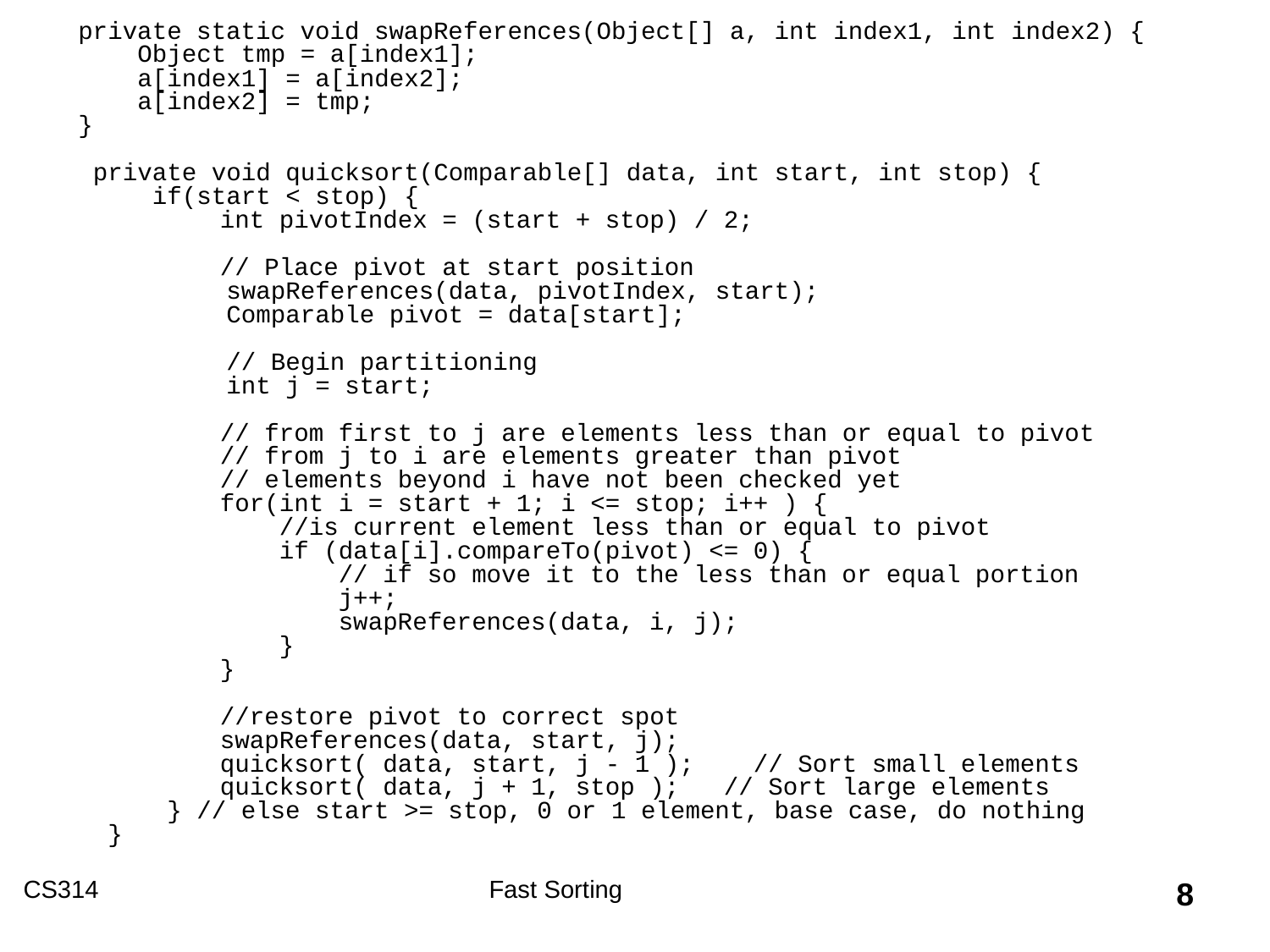

private static void swapReferences(Object[] a, int index1, int index2) {
       Object tmp = a[index1];
       a[index1] = a[index2];
       a[index2] = tmp;
   }

    private void quicksort(Comparable[] data, int start, int stop) {
        if(start < stop) {
	    int pivotIndex = (start + stop) / 2;

	    // Place pivot at start position
             swapReferences(data, pivotIndex, start);
             Comparable pivot = data[start];

             // Begin partitioning
             int j = start;

	    // from first to j are elements less than or equal to pivot
   	    // from j to i are elements greater than pivot
	    // elements beyond i have not been checked yet
	    for(int i = start + 1; i <= stop; i++ ) {
	        //is current element less than or equal to pivot
	        if (data[i].compareTo(pivot) <= 0) {
	            // if so move it to the less than or equal portion
	            j++;
	            swapReferences(data, i, j);
	        }
	    }

	    //restore pivot to correct spot
	    swapReferences(data, start, j);
	    quicksort( data, start, j - 1 );    // Sort small elements
	    quicksort( data, j + 1, stop );   // Sort large elements
         } // else start >= stop, 0 or 1 element, base case, do nothing
     }
CS314
Fast Sorting
8